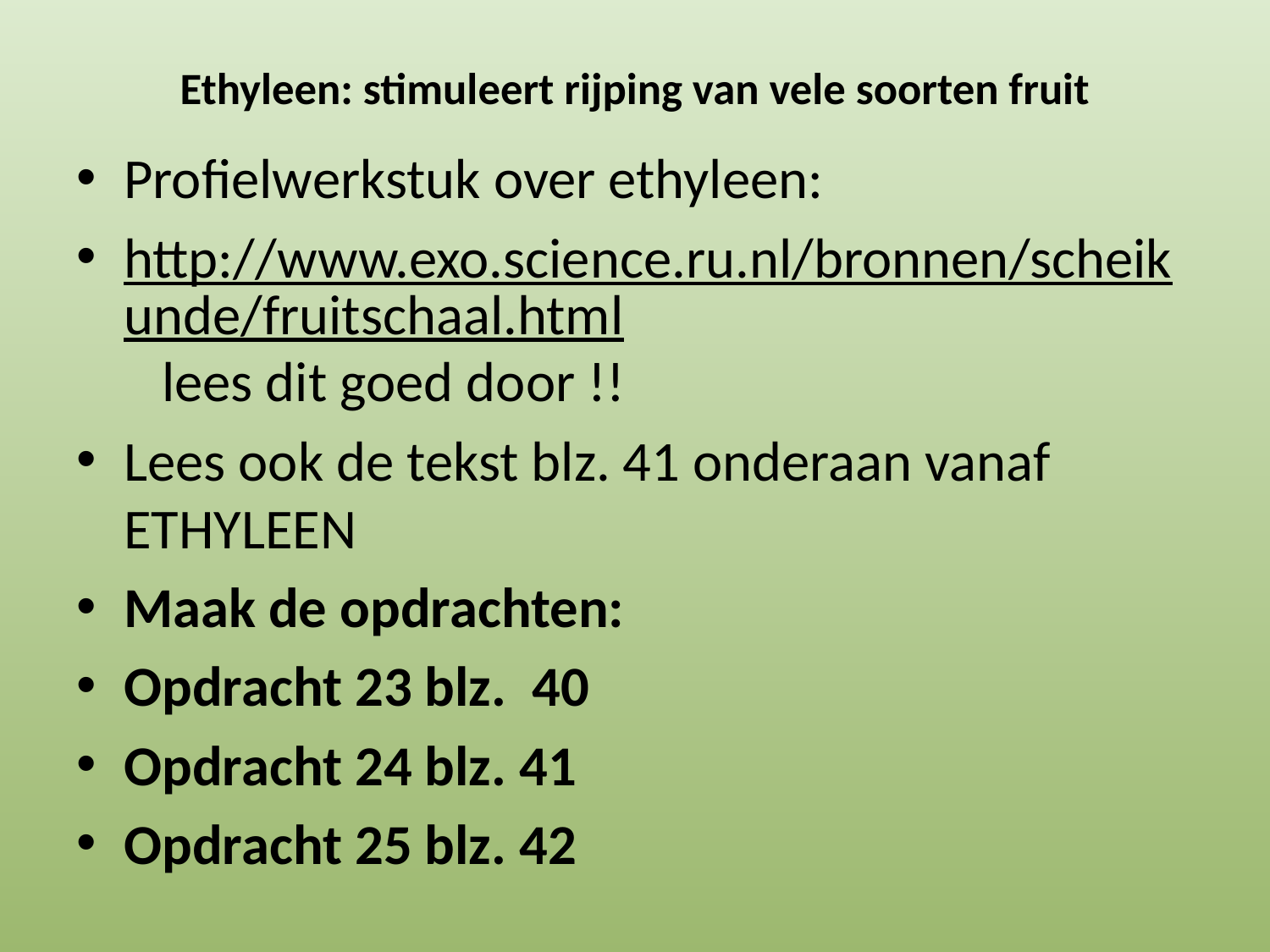

# Ethyleen: stimuleert rijping van vele soorten fruit
Profielwerkstuk over ethyleen:
http://www.exo.science.ru.nl/bronnen/scheikunde/fruitschaal.html   lees dit goed door !!
Lees ook de tekst blz. 41 onderaan vanaf ETHYLEEN
Maak de opdrachten:
Opdracht 23 blz.  40
Opdracht 24 blz. 41
Opdracht 25 blz. 42